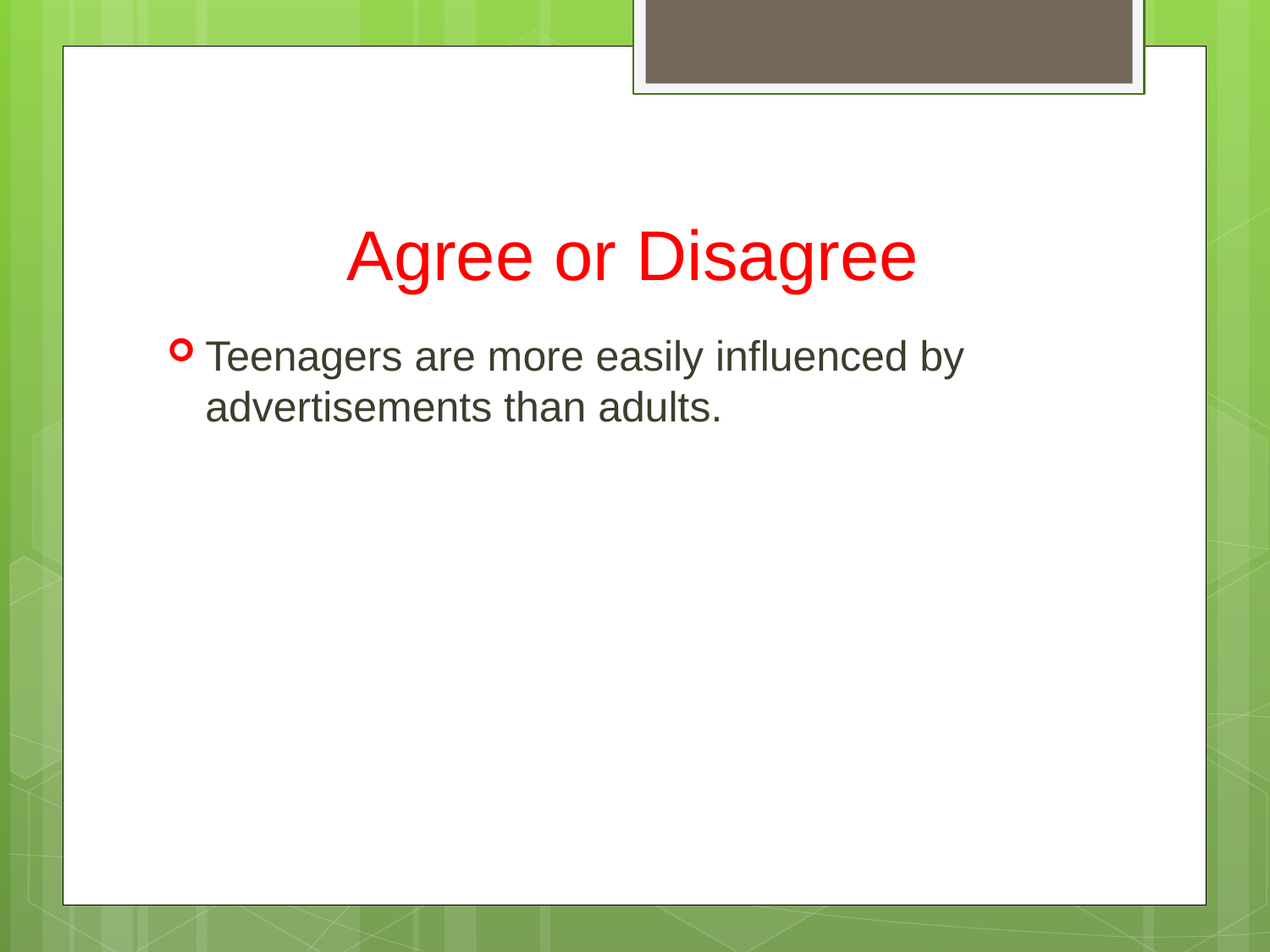

# Agree or Disagree
Teenagers are more easily influenced by advertisements than adults.